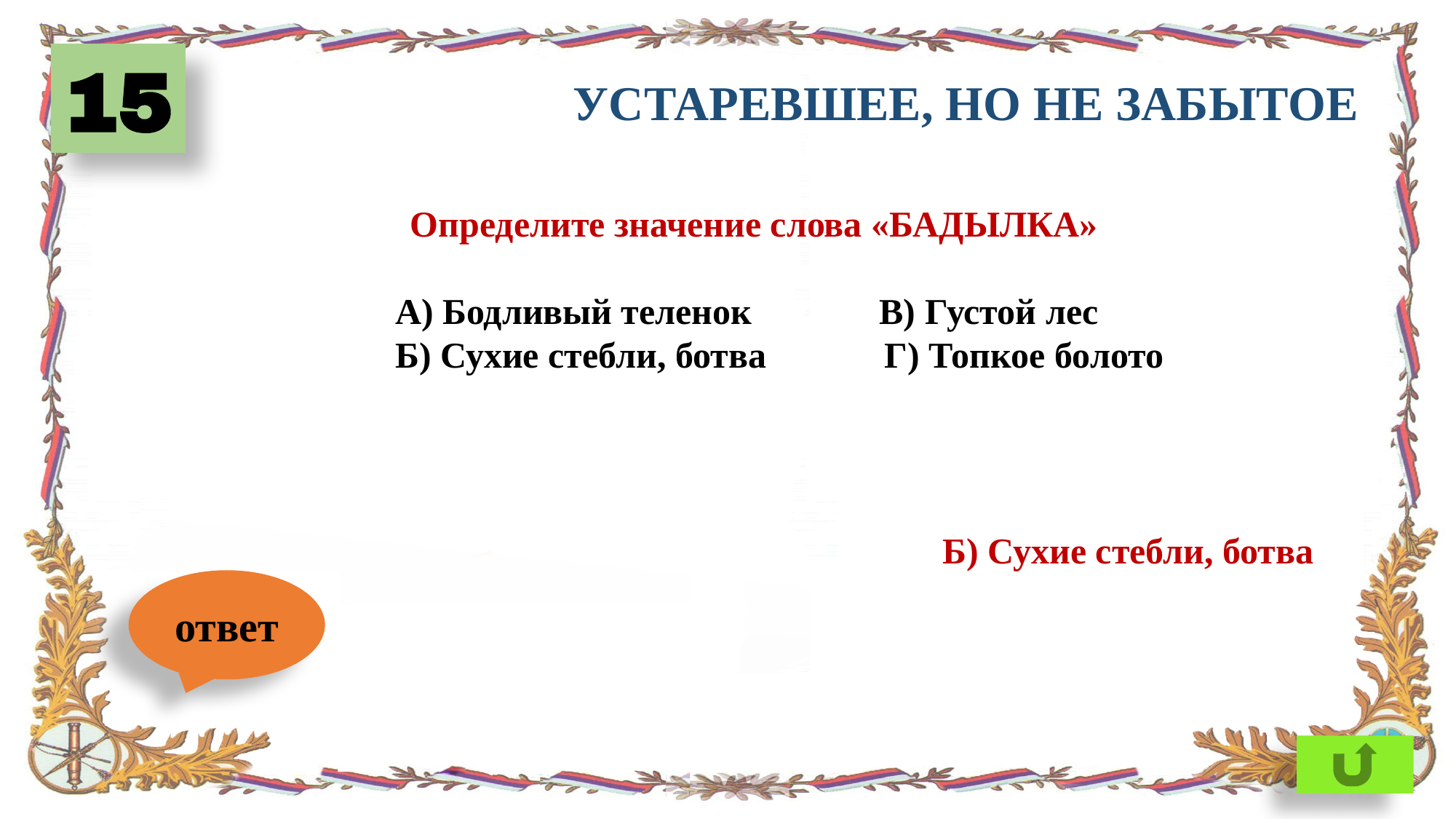

15
УСТАРЕВШЕЕ, НО НЕ ЗАБЫТОЕ
Определите значение слова «БАДЫЛКА»

                 А) Бодливый теленок              В) Густой лес
                 Б) Сухие стебли, ботва             Г) Топкое болото
Б) Сухие стебли, ботва
ответ